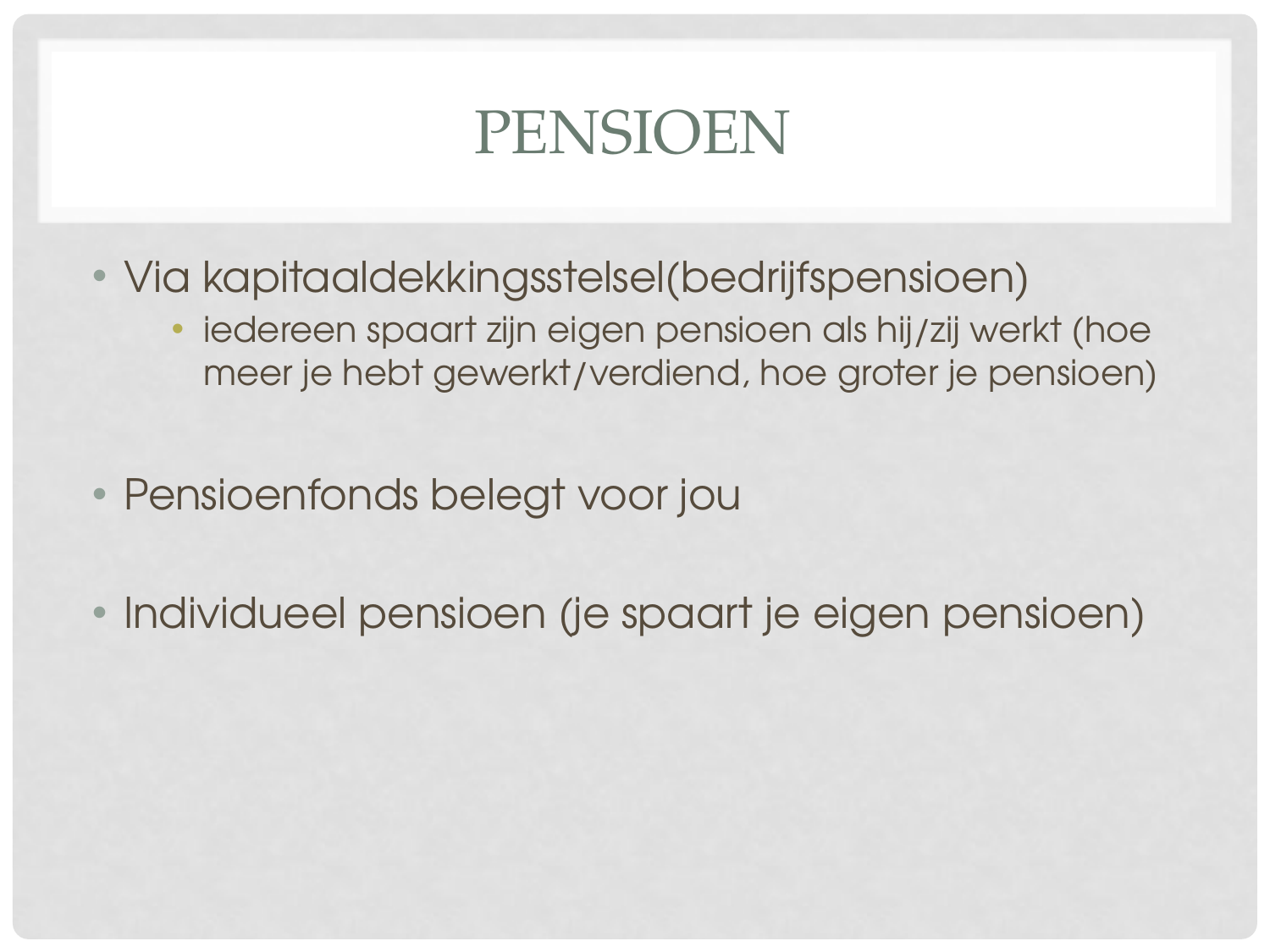

# Pensioen
Via kapitaaldekkingsstelsel(bedrijfspensioen)
iedereen spaart zijn eigen pensioen als hij/zij werkt (hoe meer je hebt gewerkt/verdiend, hoe groter je pensioen)

Pensioenfonds belegt voor jou

Individueel pensioen (je spaart je eigen pensioen)